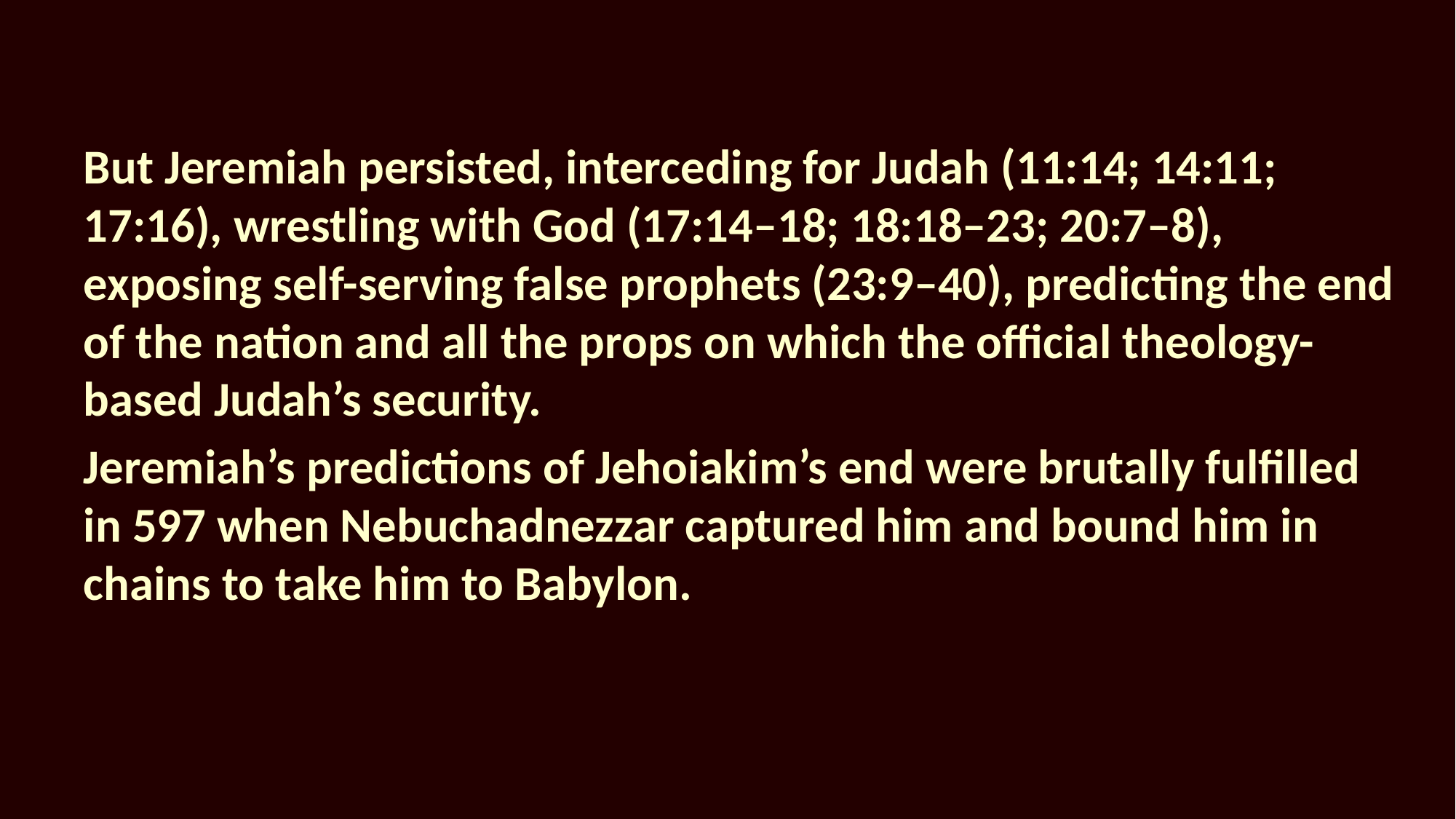

But Jeremiah persisted, interceding for Judah (11:14; 14:11; 17:16), wrestling with God (17:14–18; 18:18–23; 20:7–8), exposing self-serving false prophets (23:9–40), predicting the end of the nation and all the props on which the official theology-based Judah’s security.
Jeremiah’s predictions of Jehoiakim’s end were brutally fulfilled in 597 when Nebuchadnezzar captured him and bound him in chains to take him to Babylon.